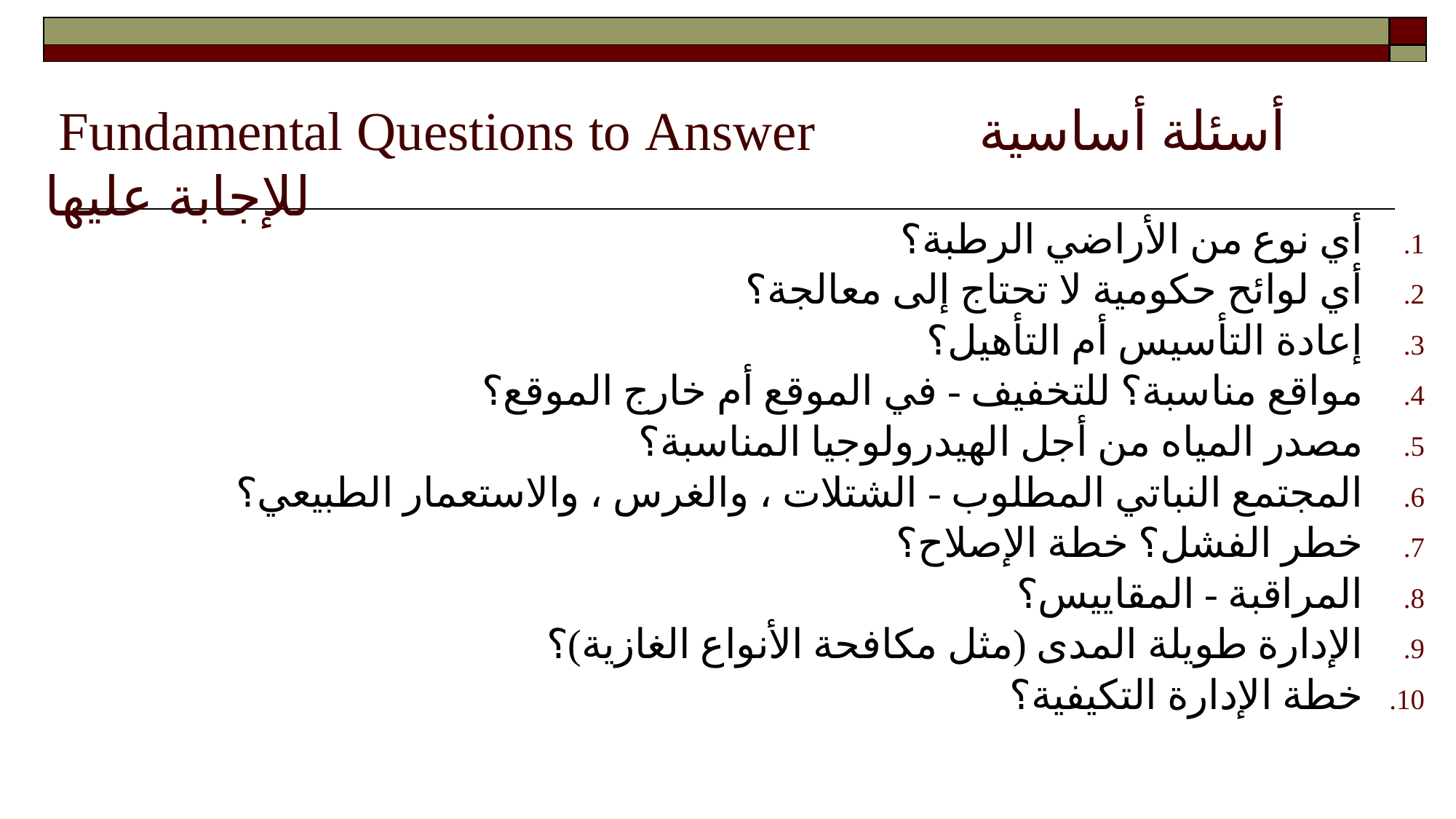

|  |  |
| --- | --- |
|  |  |
# Fundamental Questions to Answer            أسئلة أساسية للإجابة عليها
أي نوع من الأراضي الرطبة؟
أي لوائح حكومية لا تحتاج إلى معالجة؟
إعادة التأسيس أم التأهيل؟
مواقع مناسبة؟ للتخفيف - في الموقع أم خارج الموقع؟
مصدر المياه من أجل الهيدرولوجيا المناسبة؟
المجتمع النباتي المطلوب - الشتلات ، والغرس ، والاستعمار الطبيعي؟
خطر الفشل؟ خطة الإصلاح؟
المراقبة - المقاييس؟
الإدارة طويلة المدى (مثل مكافحة الأنواع الغازية)؟
خطة الإدارة التكيفية؟